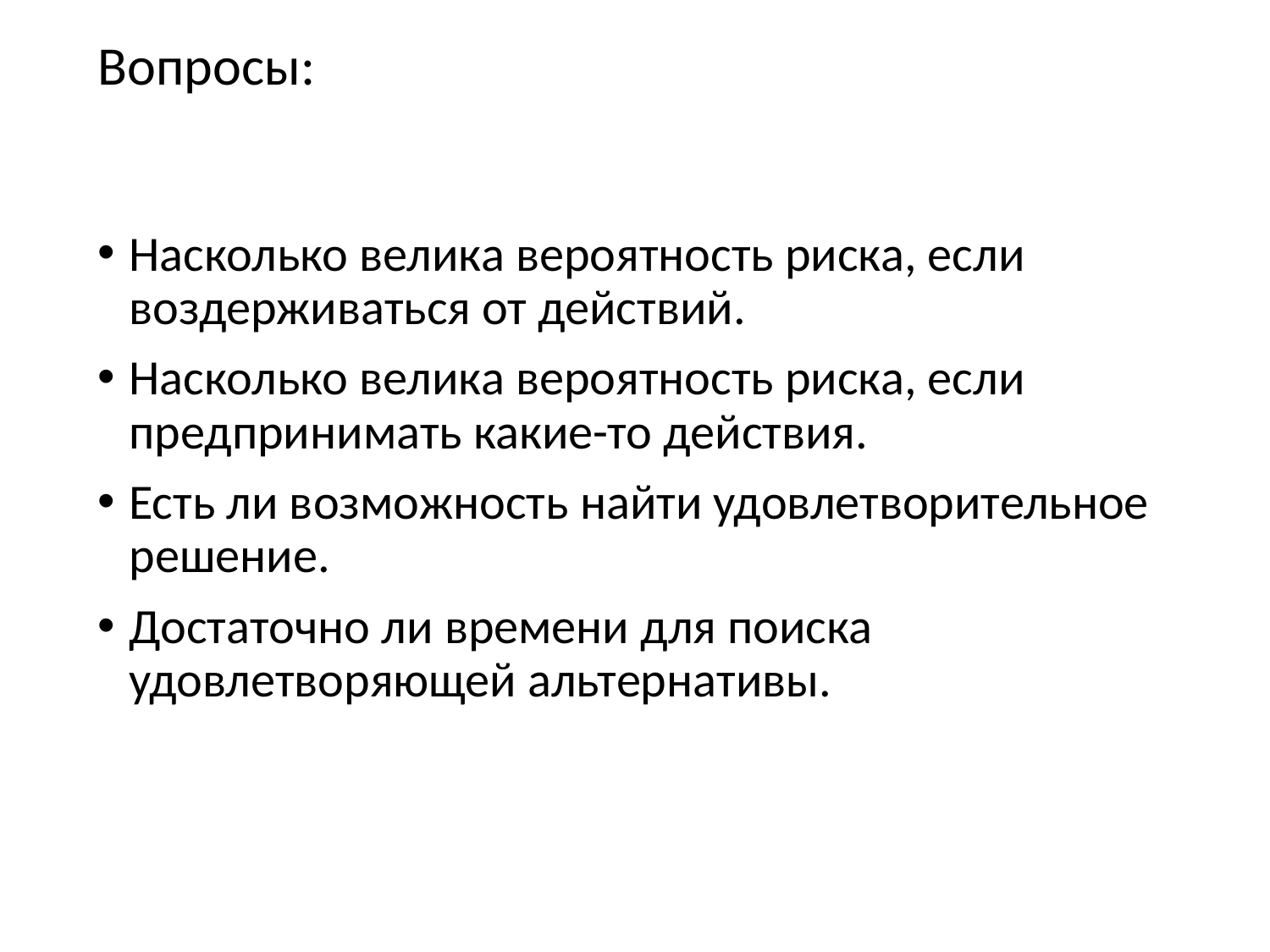

# Вопросы:
Насколько велика вероятность риска, если воздерживаться от действий.
Насколько велика вероятность риска, если предпринимать какие-то действия.
Есть ли возможность найти удовлетворительное решение.
Достаточно ли времени для поиска удовлетворяющей альтернативы.